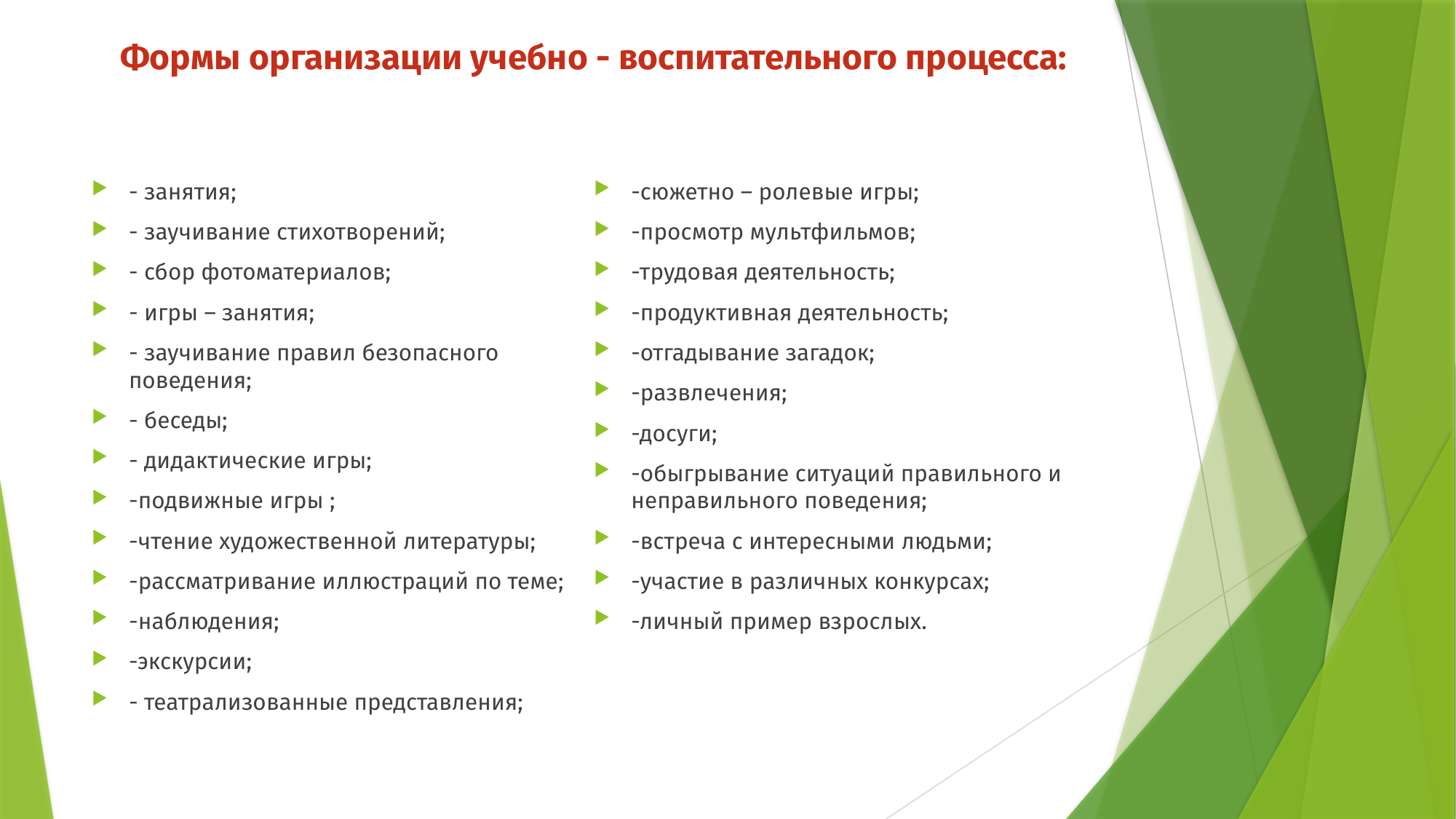

# Формы организации учебно - воспитательного процесса:
- занятия;
- заучивание стихотворений;
- сбор фотоматериалов;
- игры – занятия;
- заучивание правил безопасного поведения;
- беседы;
- дидактические игры;
-подвижные игры ;
-чтение художественной литературы;
-рассматривание иллюстраций по теме;
-наблюдения;
-экскурсии;
- театрализованные представления;
-сюжетно – ролевые игры;
-просмотр мультфильмов;
-трудовая деятельность;
-продуктивная деятельность;
-отгадывание загадок;
-развлечения;
-досуги;
-обыгрывание ситуаций правильного и неправильного поведения;
-встреча с интересными людьми;
-участие в различных конкурсах;
-личный пример взрослых.